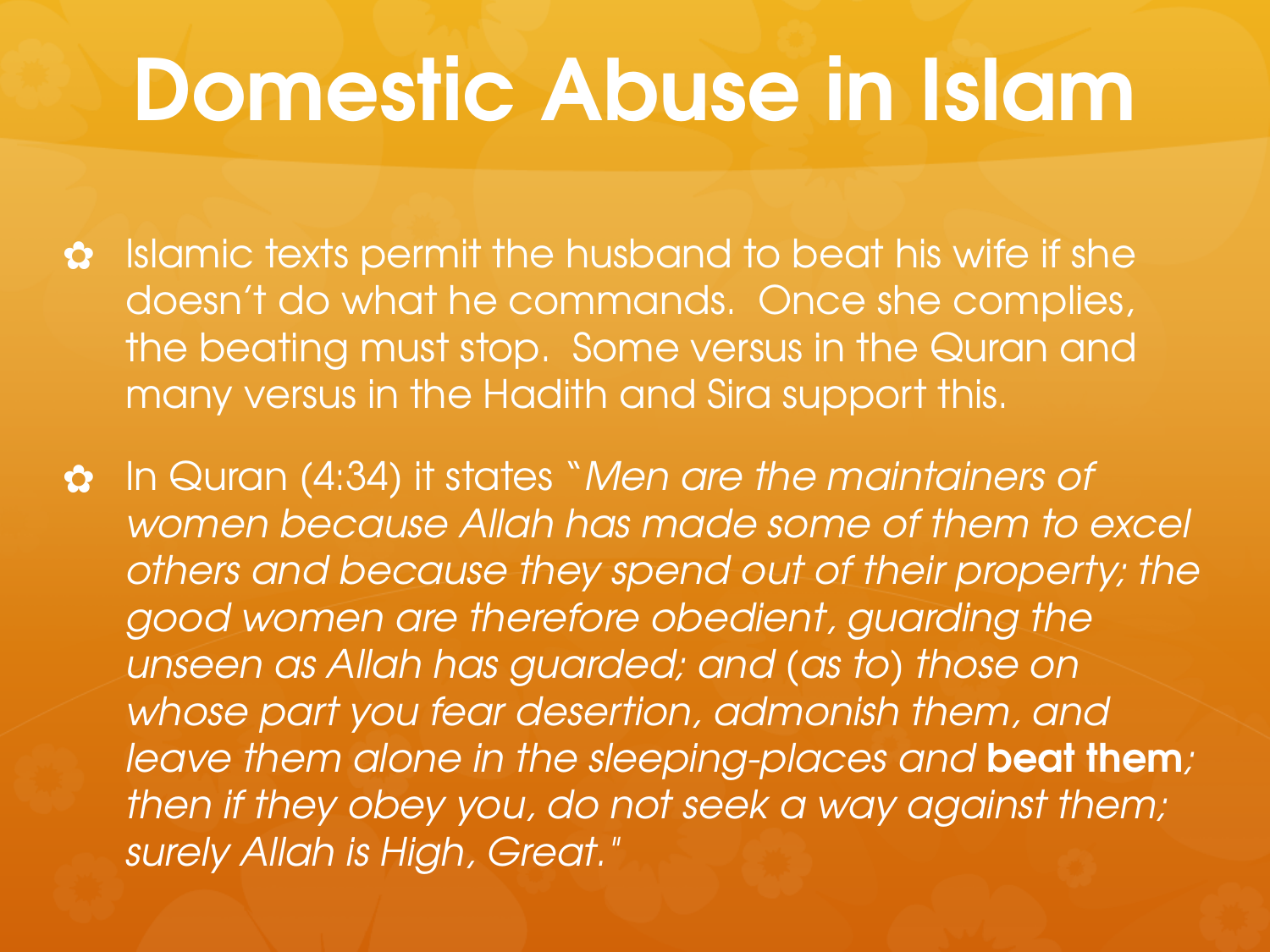

# Domestic Abuse in Islam
Islamic texts permit the husband to beat his wife if she doesn’t do what he commands.  Once she complies, the beating must stop.  Some versus in the Quran and many versus in the Hadith and Sira support this.
In Quran (4:34) it states “Men are the maintainers of women because Allah has made some of them to excel others and because they spend out of their property; the good women are therefore obedient, guarding the unseen as Allah has guarded; and (as to) those on whose part you fear desertion, admonish them, and leave them alone in the sleeping-places and beat them; then if they obey you, do not seek a way against them; surely Allah is High, Great."